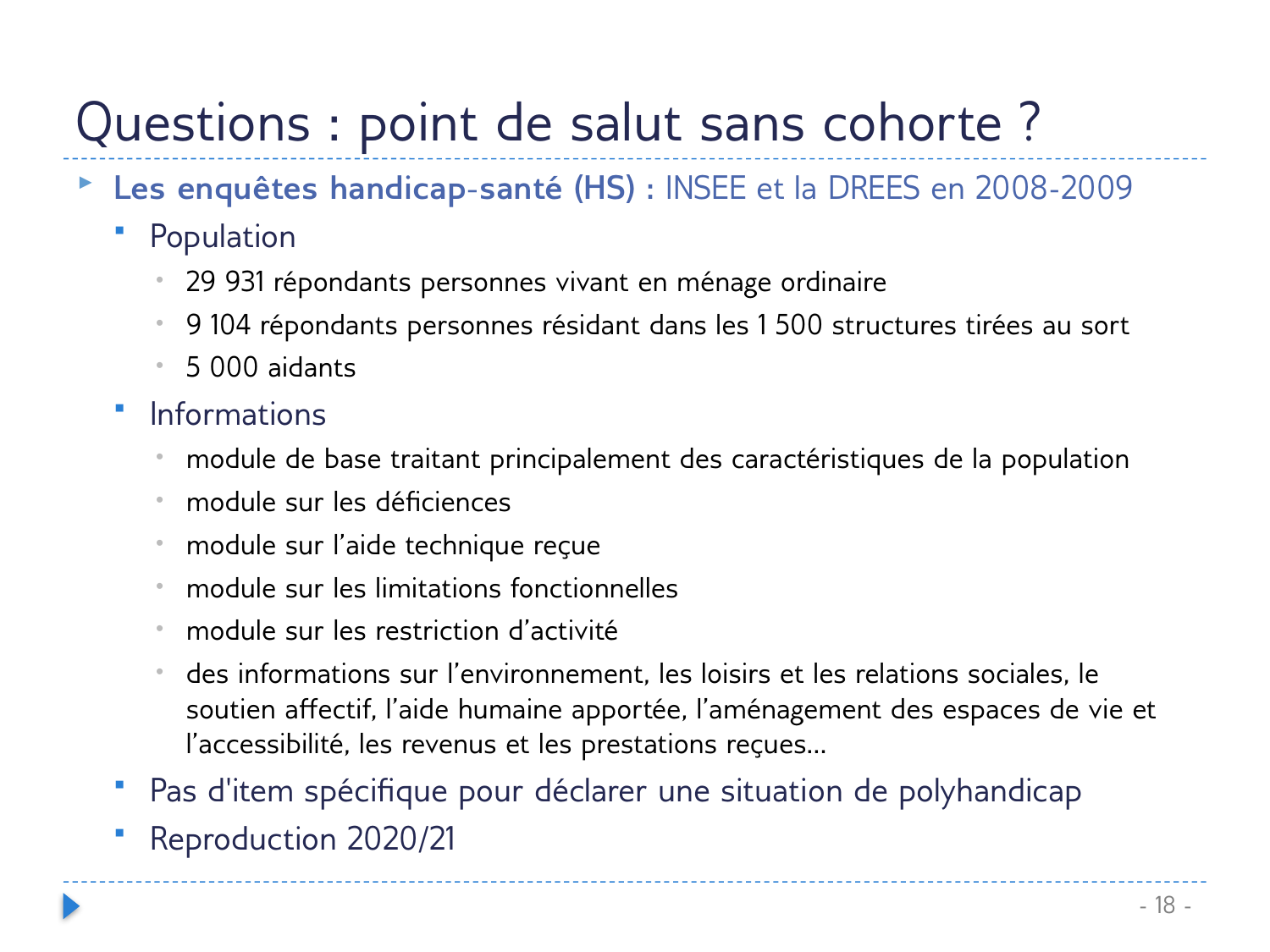

# Questions : point de salut sans cohorte ?
Les enquêtes handicap-santé (HS) : INSEE et la DREES en 2008-2009
Population
29 931 répondants personnes vivant en ménage ordinaire
9 104 répondants personnes résidant dans les 1 500 structures tirées au sort
5 000 aidants
Informations
module de base traitant principalement des caractéristiques de la population
module sur les déficiences
module sur l’aide technique reçue
module sur les limitations fonctionnelles
module sur les restriction d’activité
des informations sur l’environnement, les loisirs et les relations sociales, le soutien affectif, l’aide humaine apportée, l’aménagement des espaces de vie et l’accessibilité, les revenus et les prestations reçues…
Pas d'item spécifique pour déclarer une situation de polyhandicap
Reproduction 2020/21

- 18 -